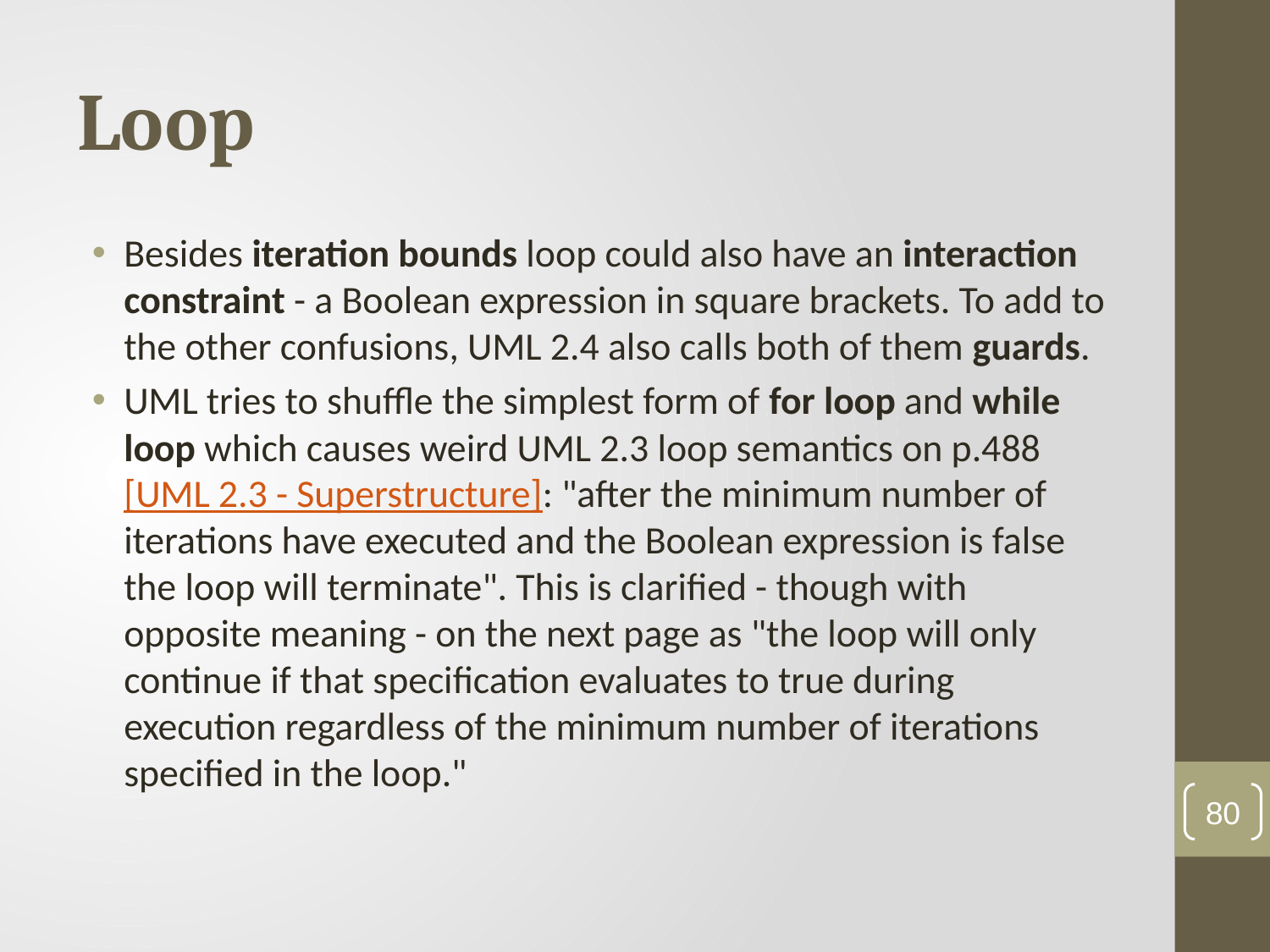

# Loop
Besides iteration bounds loop could also have an interaction constraint - a Boolean expression in square brackets. To add to the other confusions, UML 2.4 also calls both of them guards.
UML tries to shuffle the simplest form of for loop and while loop which causes weird UML 2.3 loop semantics on p.488 [UML 2.3 - Superstructure]: "after the minimum number of iterations have executed and the Boolean expression is false the loop will terminate". This is clarified - though with opposite meaning - on the next page as "the loop will only continue if that specification evaluates to true during execution regardless of the minimum number of iterations specified in the loop."

80